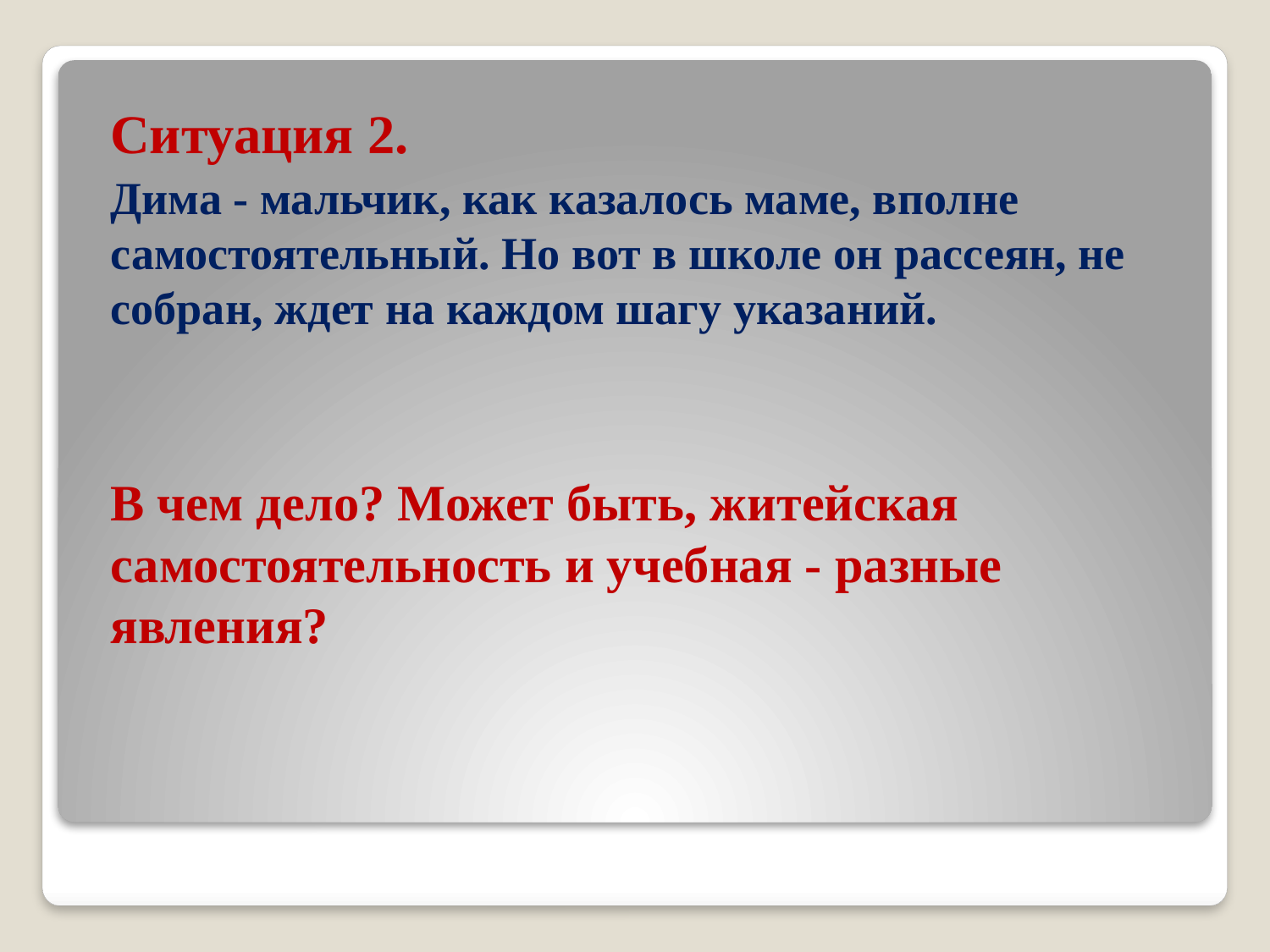

Ситуация 2.
Дима - мальчик, как казалось маме, вполне самостоятельный. Но вот в школе он рассеян, не собран, ждет на каждом шагу указаний.

В чем дело? Может быть, житейская самостоятельность и учебная - разные явления?